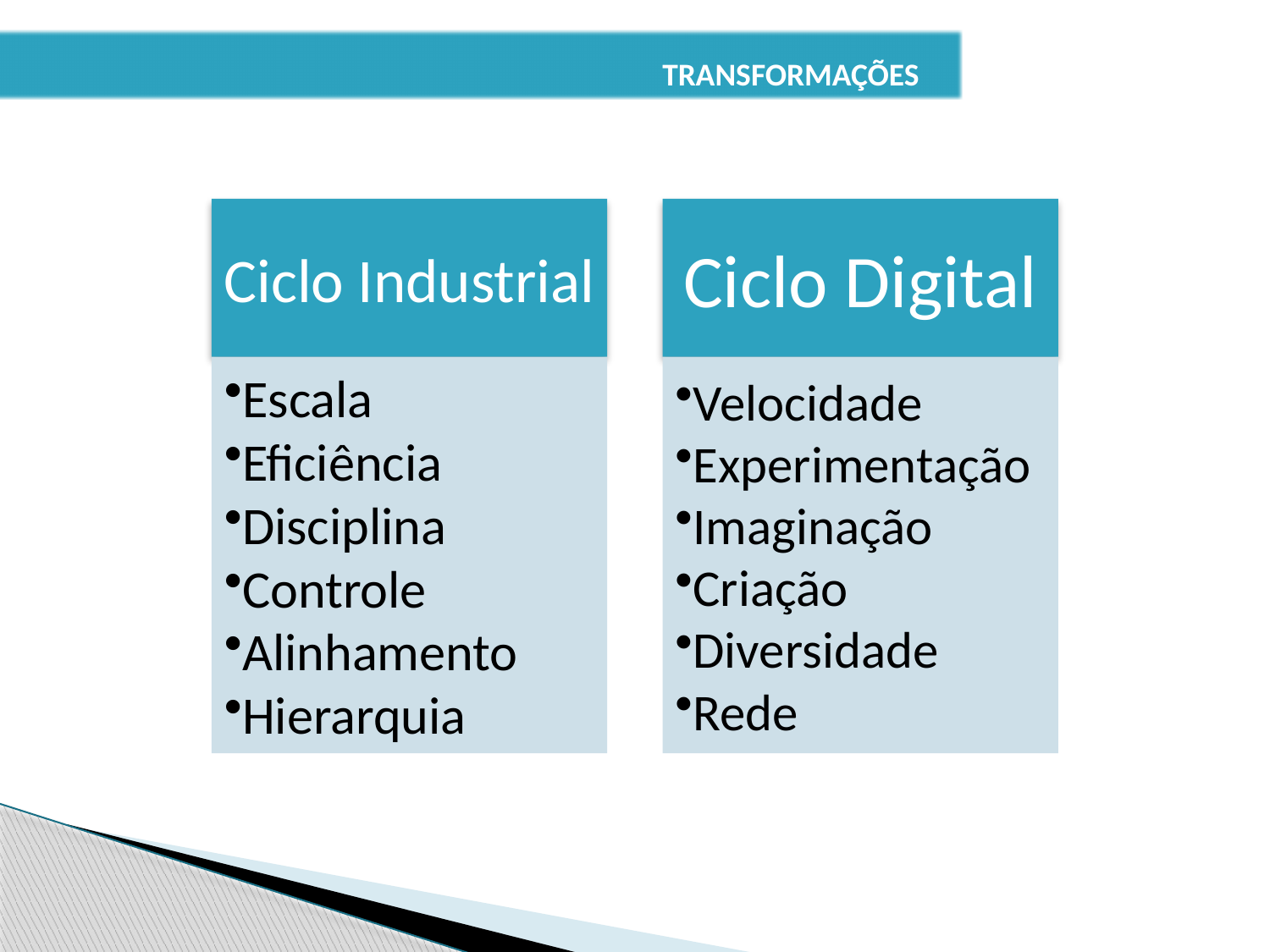

TRANSFORMAÇÕES
Ciclo Industrial
Escala
Ciclo Digital
Velocidade
Imaginação
Eficiência
Disciplina
Controle
Alinhamento
Hierarquia
Experimentação
Criação
Diversidade
Rede